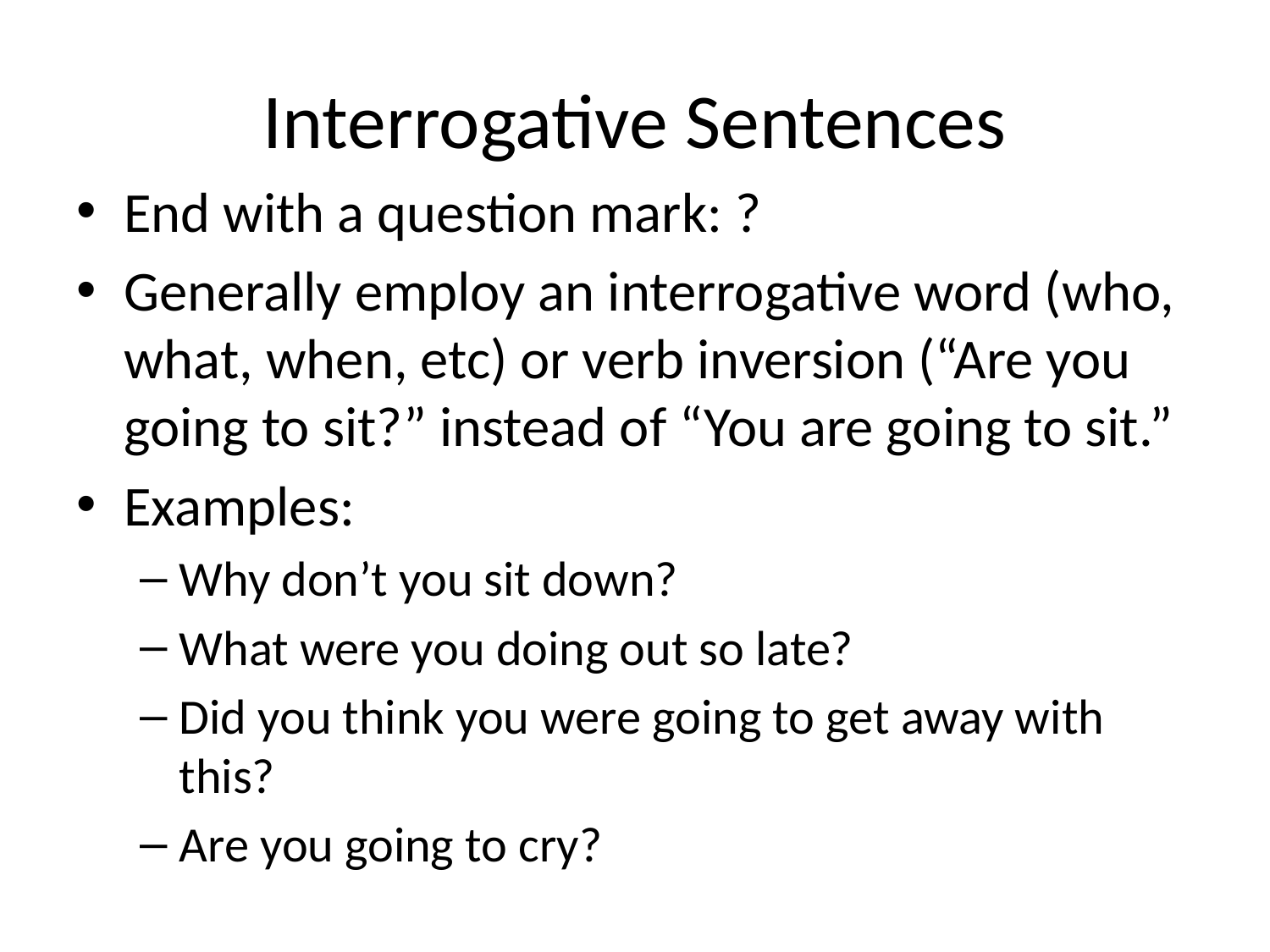

# Interrogative Sentences
End with a question mark: ?
Generally employ an interrogative word (who, what, when, etc) or verb inversion (“Are you going to sit?” instead of “You are going to sit.”
Examples:
Why don’t you sit down?
What were you doing out so late?
Did you think you were going to get away with this?
Are you going to cry?